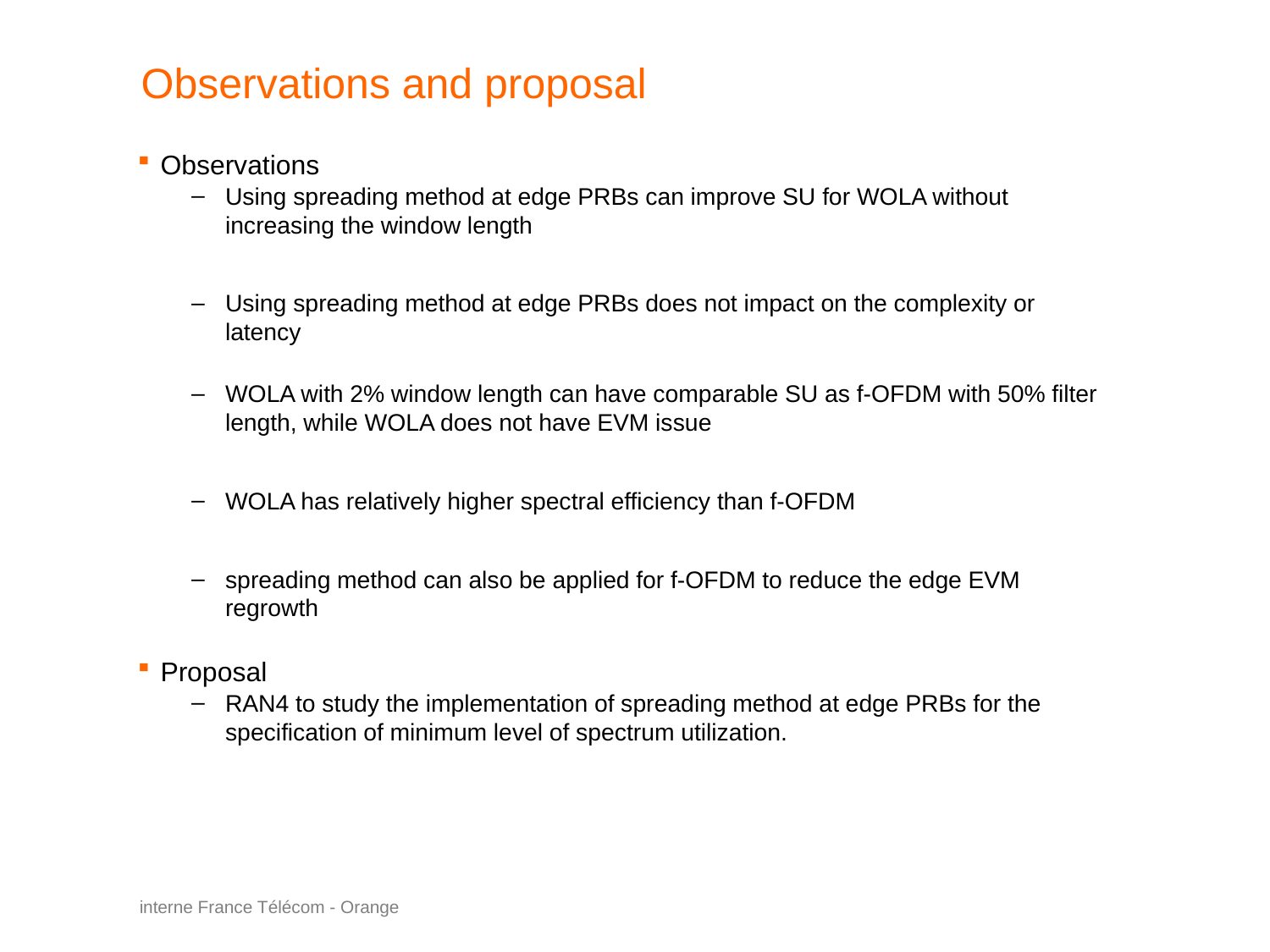

# Observations and proposal
Observations
Using spreading method at edge PRBs can improve SU for WOLA without increasing the window length

Using spreading method at edge PRBs does not impact on the complexity or latency

WOLA with 2% window length can have comparable SU as f-OFDM with 50% filter length, while WOLA does not have EVM issue

WOLA has relatively higher spectral efficiency than f-OFDM

spreading method can also be applied for f-OFDM to reduce the edge EVM regrowth

Proposal
RAN4 to study the implementation of spreading method at edge PRBs for the specification of minimum level of spectrum utilization.